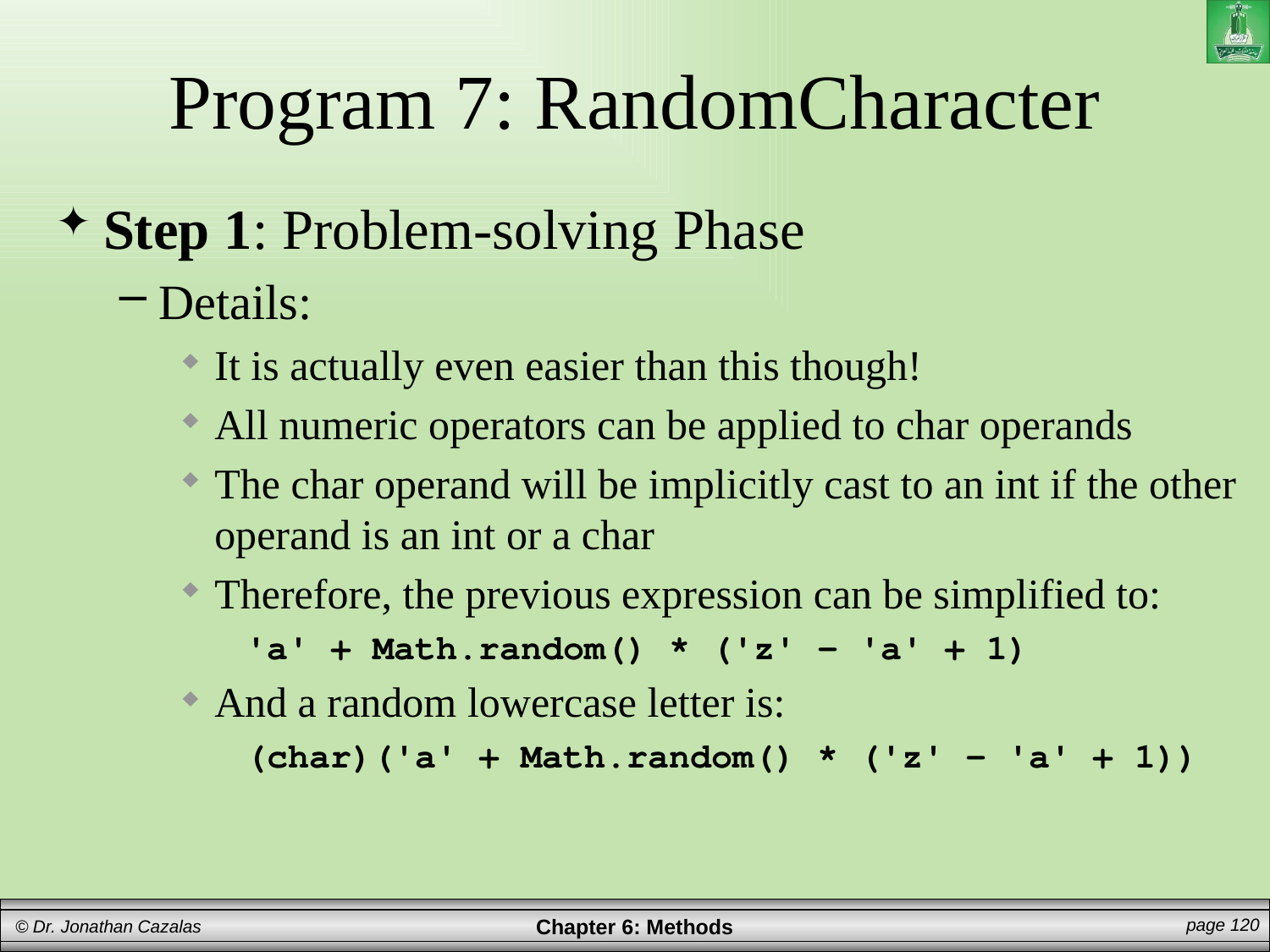

# Program 7: RandomCharacter
Step 1: Problem-solving Phase
Details:
It is actually even easier than this though!
All numeric operators can be applied to char operands
The char operand will be implicitly cast to an int if the other operand is an int or a char
Therefore, the previous expression can be simplified to:
'a' + Math.random() * ('z' - 'a' + 1)
And a random lowercase letter is:
(char)('a' + Math.random() * ('z' - 'a' + 1))